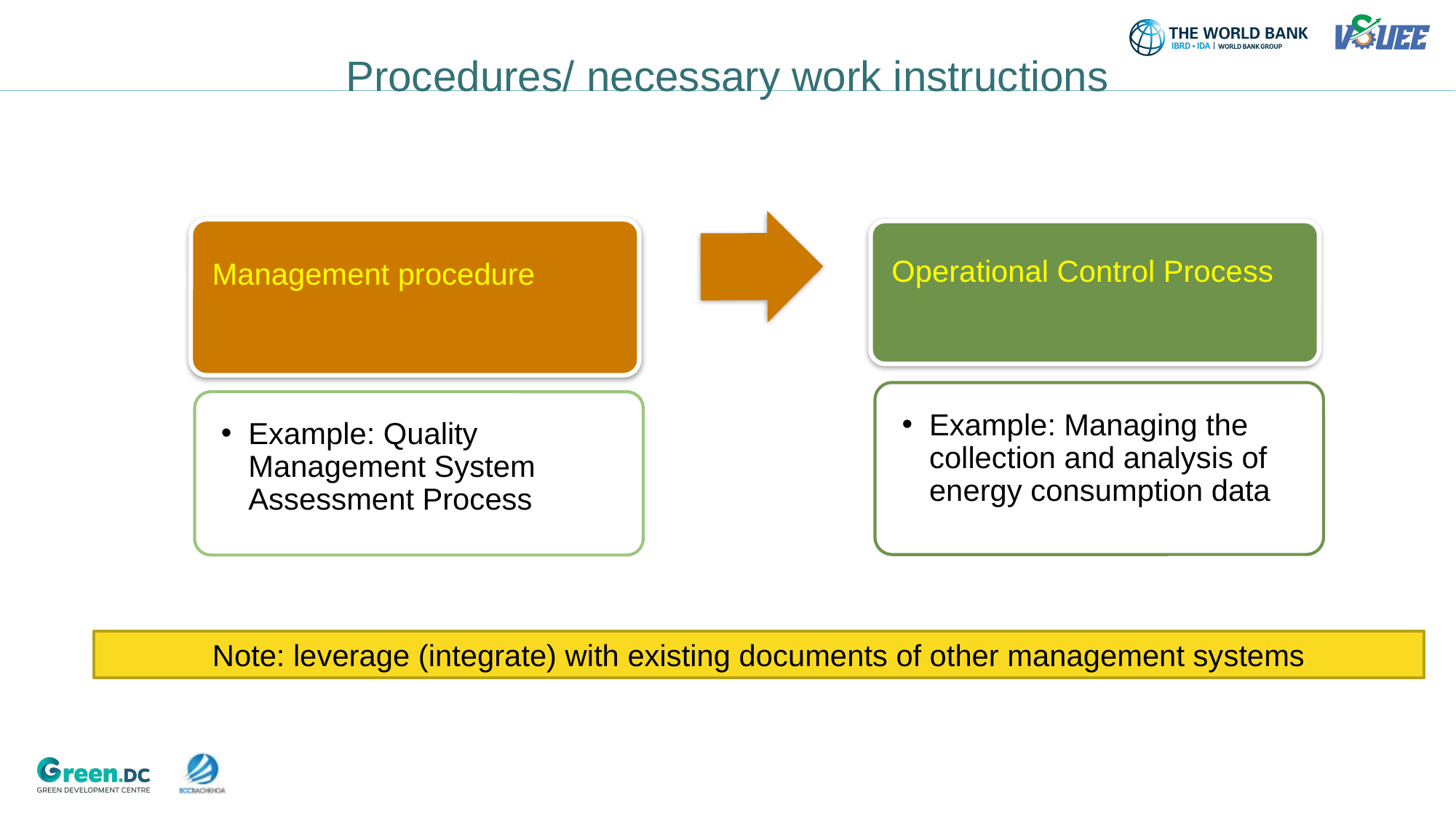

# Procedures/ necessary work instructions
Management procedure
Example: Quality Management System Assessment Process

Operational Control Process
Example: Managing the collection and analysis of energy consumption data
Note: leverage (integrate) with existing documents of other management systems